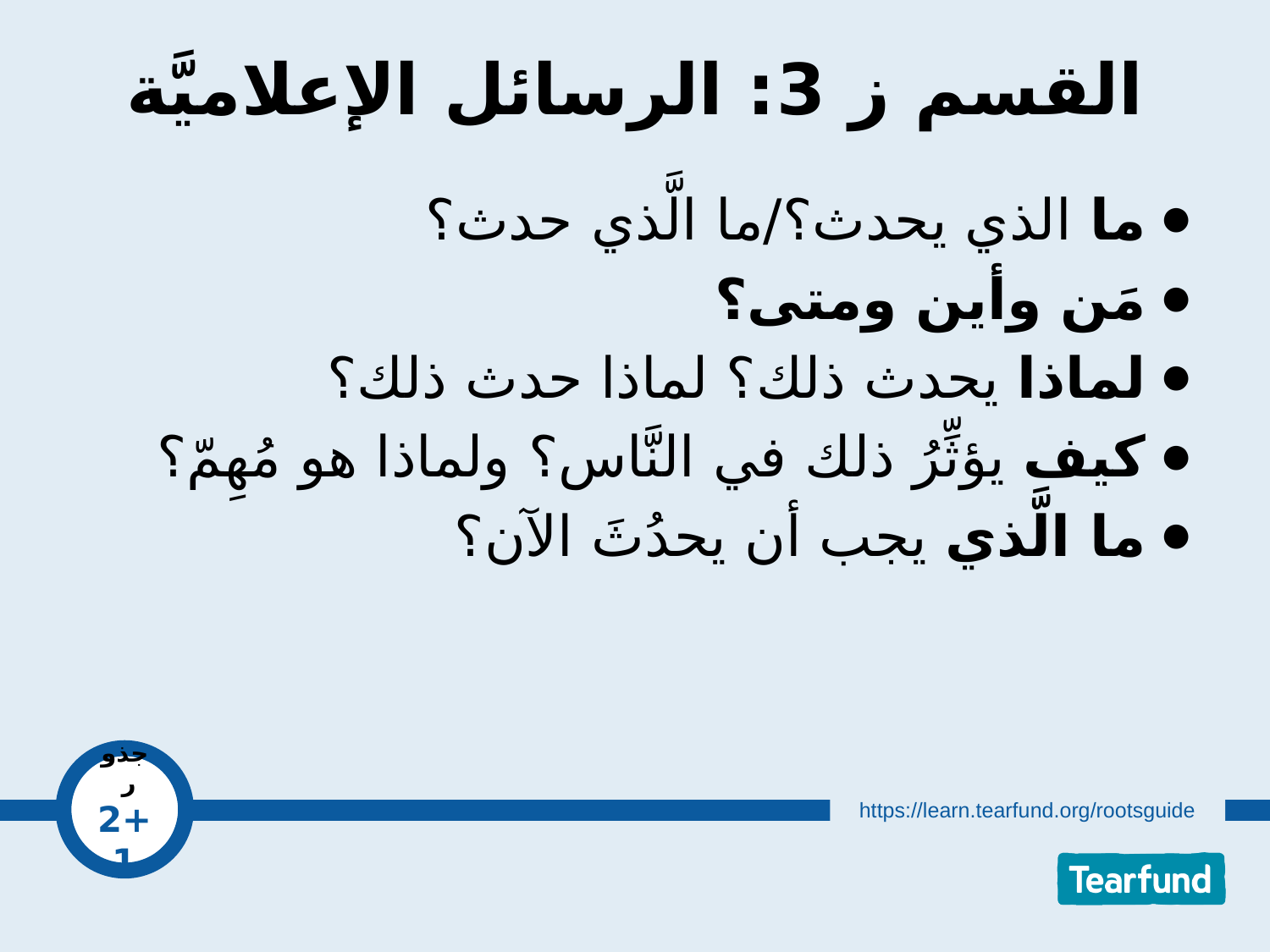

# القسم ز 3: الرسائل الإعلاميَّة
ما الذي يحدث؟/ما الَّذي حدث؟
مَن وأين ومتى؟
لماذا يحدث ذلك؟ لماذا حدث ذلك؟
كيف يؤثِّرُ ذلك في النَّاس؟ ولماذا هو مُهِمّ؟
ما الَّذي يجب أن يحدُثَ الآن؟